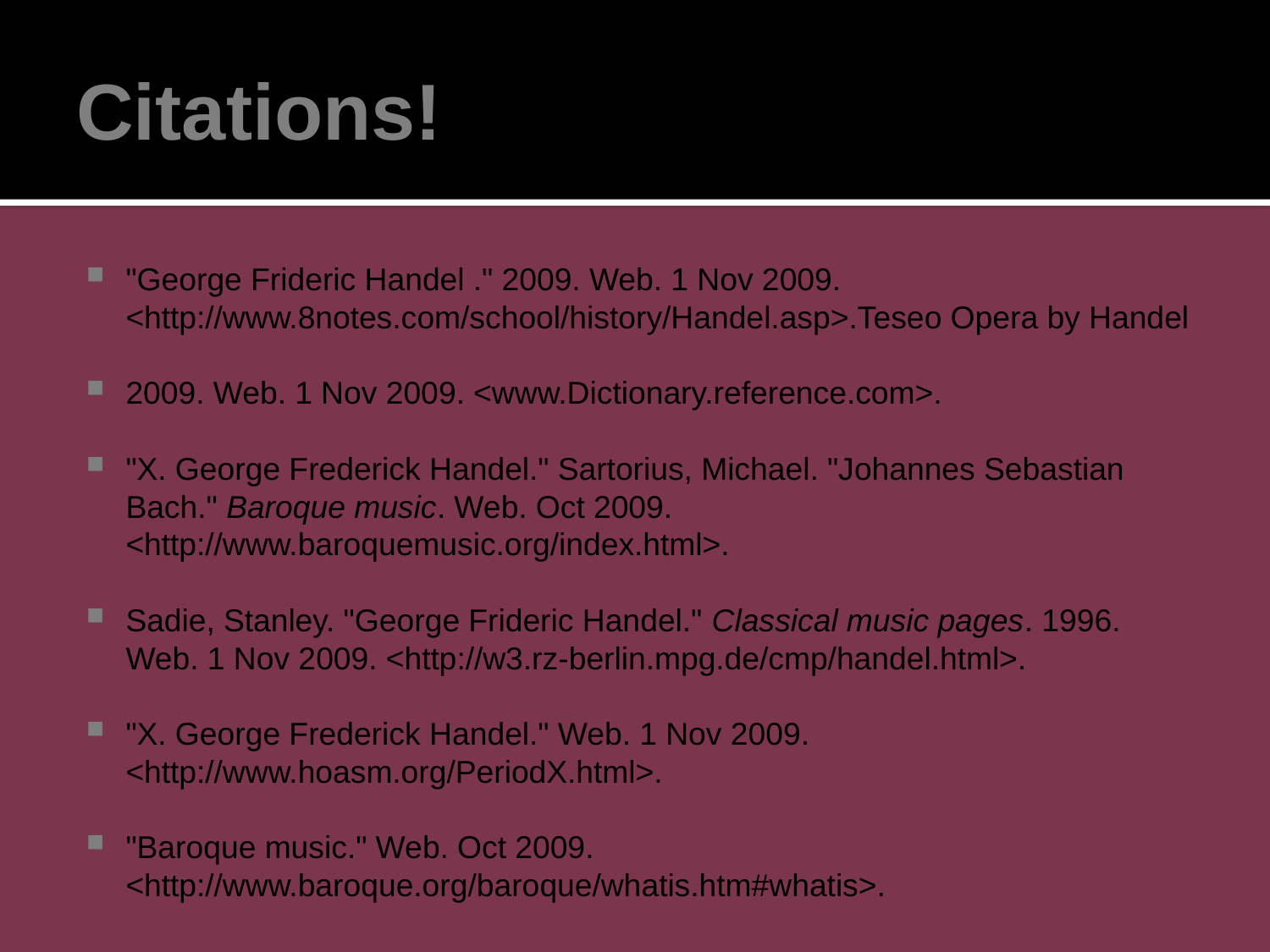

# Citations!
"George Frideric Handel ." 2009. Web. 1 Nov 2009. <http://www.8notes.com/school/history/Handel.asp>.Teseo Opera by Handel

2009. Web. 1 Nov 2009. <www.Dictionary.reference.com>.

"X. George Frederick Handel." Sartorius, Michael. "Johannes Sebastian Bach." Baroque music. Web. Oct 2009. <http://www.baroquemusic.org/index.html>.

Sadie, Stanley. "George Frideric Handel." Classical music pages. 1996. Web. 1 Nov 2009. <http://w3.rz-berlin.mpg.de/cmp/handel.html>.

"X. George Frederick Handel." Web. 1 Nov 2009. <http://www.hoasm.org/PeriodX.html>.

"Baroque music." Web. Oct 2009. <http://www.baroque.org/baroque/whatis.htm#whatis>.